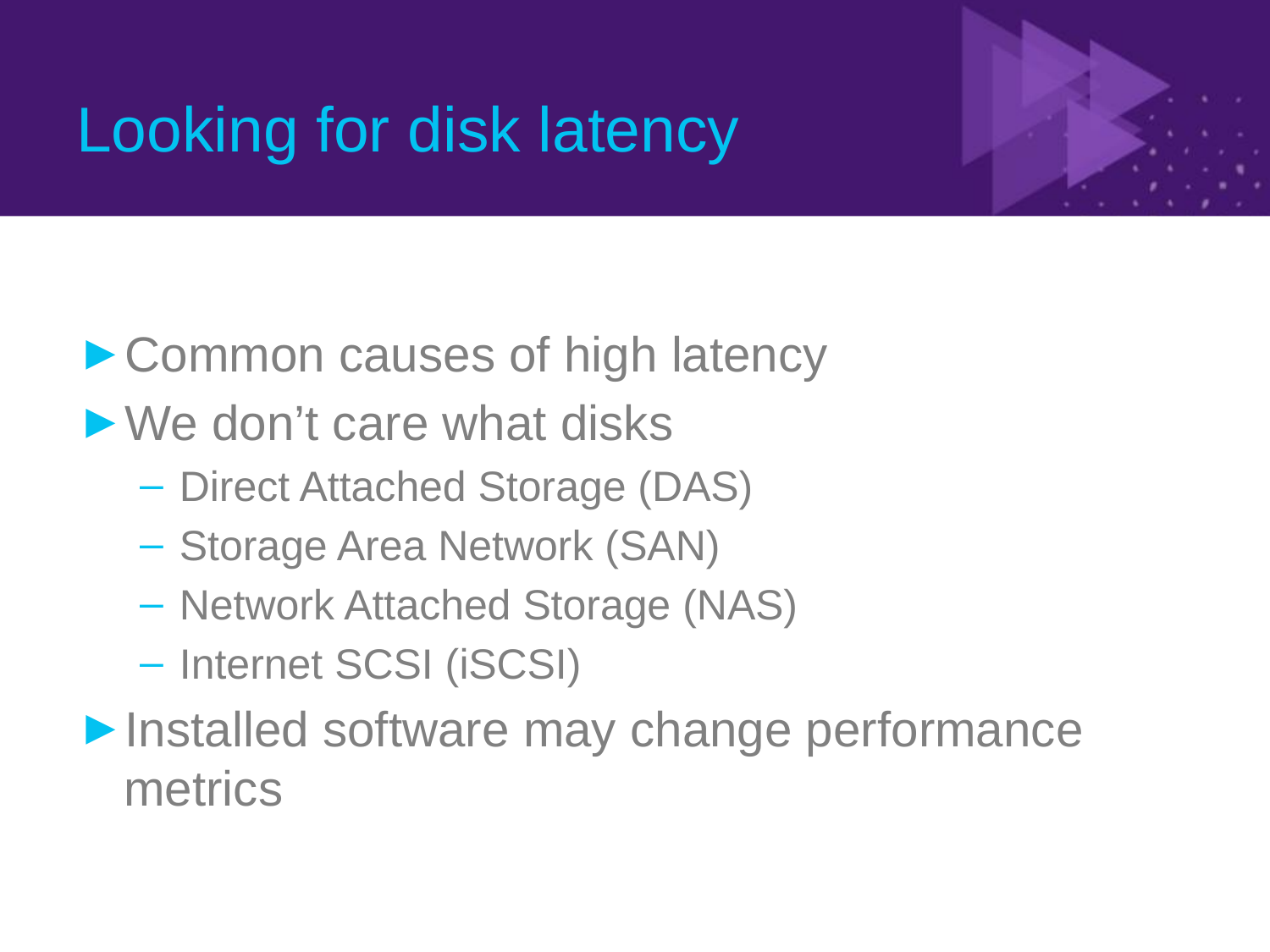

# Looking for disk latency
Common causes of high latency
We don’t care what disks
Direct Attached Storage (DAS)
Storage Area Network (SAN)
Network Attached Storage (NAS)
Internet SCSI (iSCSI)
Installed software may change performance metrics